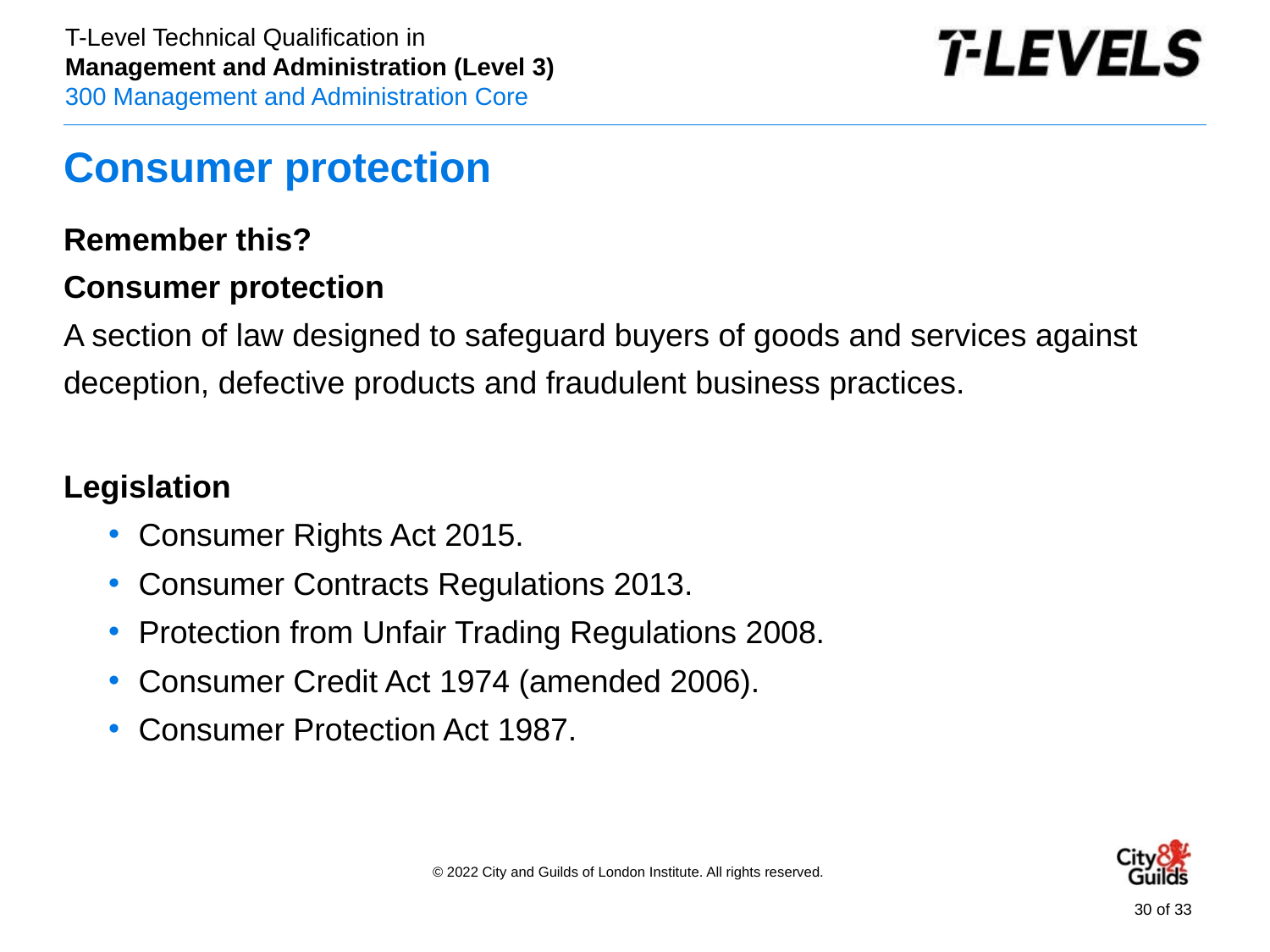

# Consumer protection
Remember this?
Consumer protection
A section of law designed to safeguard buyers of goods and services against deception, defective products and fraudulent business practices.

Legislation
Consumer Rights Act 2015.
Consumer Contracts Regulations 2013.
Protection from Unfair Trading Regulations 2008.
Consumer Credit Act 1974 (amended 2006).
Consumer Protection Act 1987.